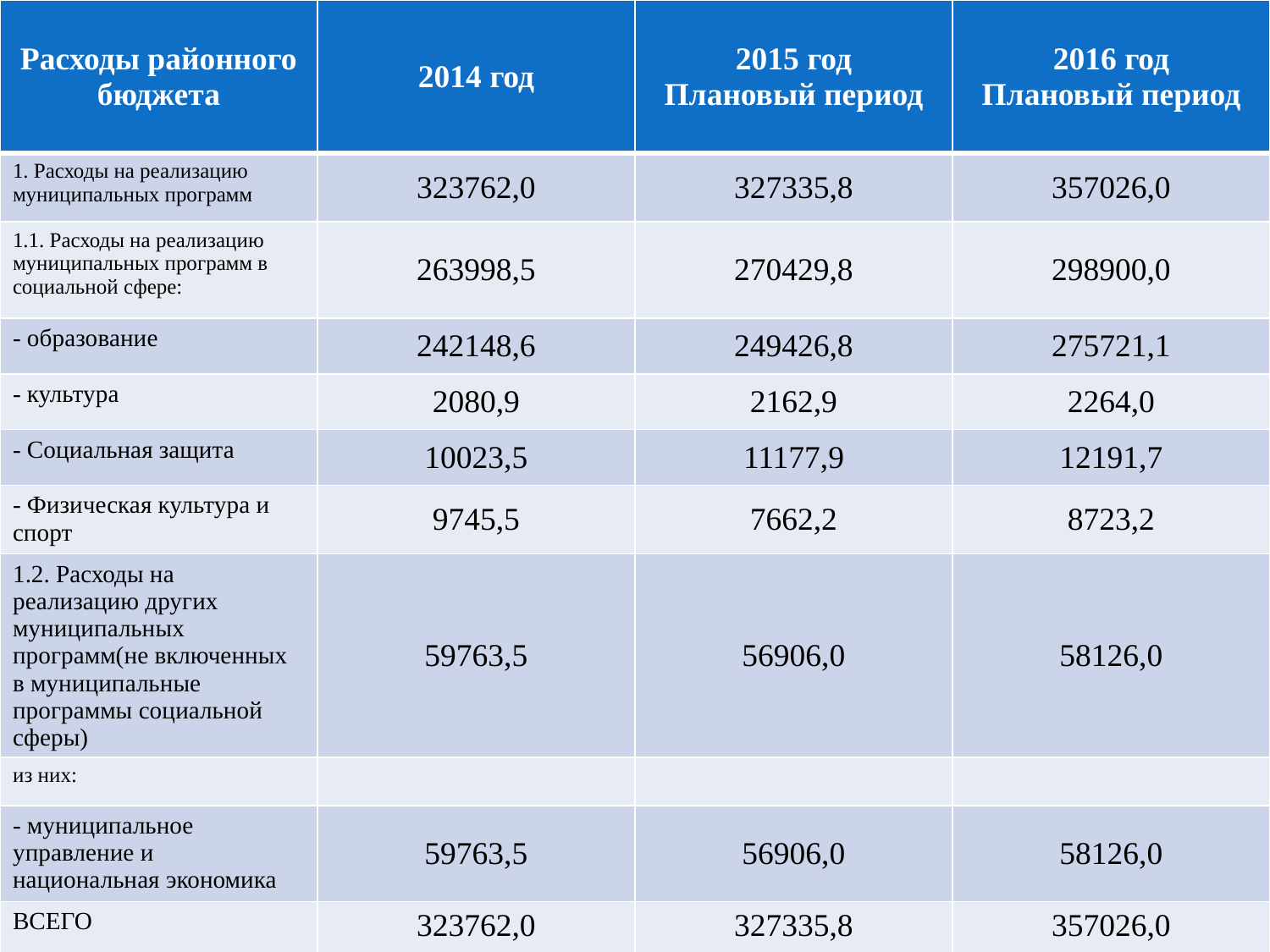

| Расходы районного бюджета | 2014 год | 2015 год Плановый период | 2016 год Плановый период |
| --- | --- | --- | --- |
| 1. Расходы на реализацию муниципальных программ | 323762,0 | 327335,8 | 357026,0 |
| 1.1. Расходы на реализацию муниципальных программ в социальной сфере: | 263998,5 | 270429,8 | 298900,0 |
| - образование | 242148,6 | 249426,8 | 275721,1 |
| - культура | 2080,9 | 2162,9 | 2264,0 |
| - Социальная защита | 10023,5 | 11177,9 | 12191,7 |
| - Физическая культура и спорт | 9745,5 | 7662,2 | 8723,2 |
| 1.2. Расходы на реализацию других муниципальных программ(не включенных в муниципальные программы социальной сферы) | 59763,5 | 56906,0 | 58126,0 |
| из них: |  |  |  |
| - муниципальное управление и национальная экономика | 59763,5 | 56906,0 | 58126,0 |
| ВСЕГО | 323762,0 | 327335,8 | 357026,0 |